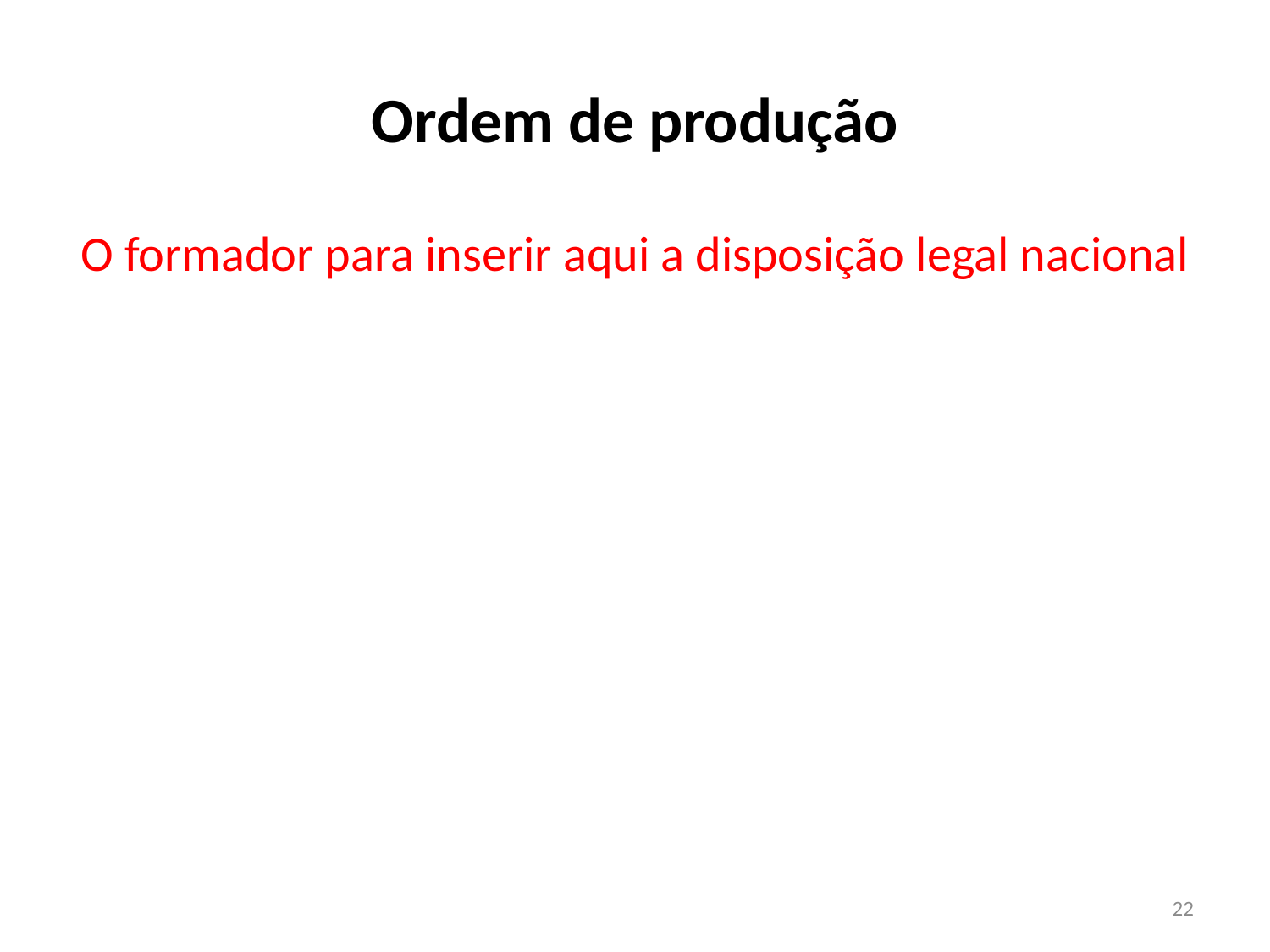

# Ordem de produção
O formador para inserir aqui a disposição legal nacional
22